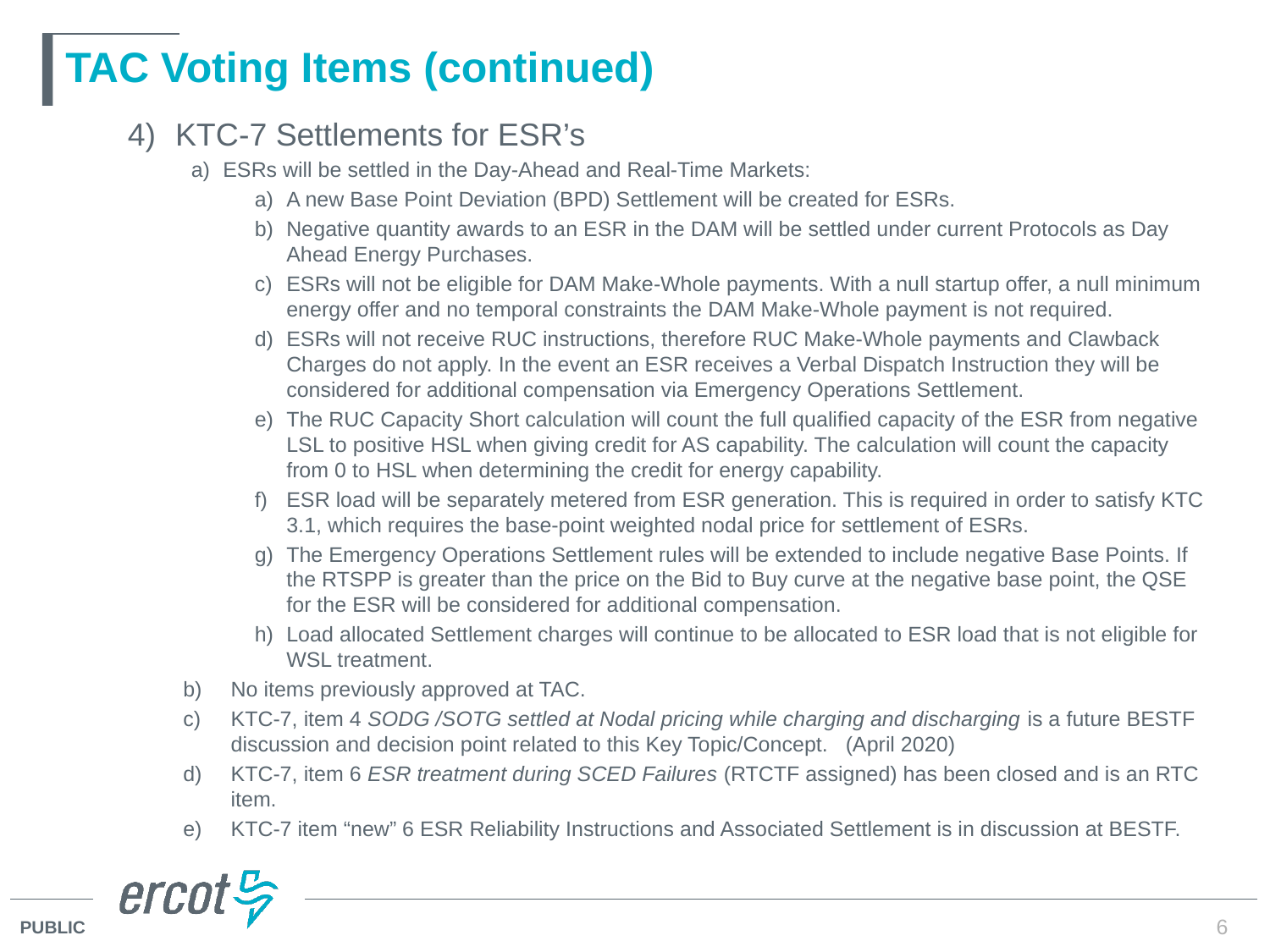

# TAC Voting Items (continued)
KTC-7 Settlements for ESR’s
ESRs will be settled in the Day-Ahead and Real-Time Markets:
A new Base Point Deviation (BPD) Settlement will be created for ESRs.
Negative quantity awards to an ESR in the DAM will be settled under current Protocols as Day Ahead Energy Purchases.
ESRs will not be eligible for DAM Make-Whole payments. With a null startup offer, a null minimum energy offer and no temporal constraints the DAM Make-Whole payment is not required.
ESRs will not receive RUC instructions, therefore RUC Make-Whole payments and Clawback Charges do not apply. In the event an ESR receives a Verbal Dispatch Instruction they will be considered for additional compensation via Emergency Operations Settlement.
The RUC Capacity Short calculation will count the full qualified capacity of the ESR from negative LSL to positive HSL when giving credit for AS capability. The calculation will count the capacity from 0 to HSL when determining the credit for energy capability.
ESR load will be separately metered from ESR generation. This is required in order to satisfy KTC 3.1, which requires the base-point weighted nodal price for settlement of ESRs.
The Emergency Operations Settlement rules will be extended to include negative Base Points. If the RTSPP is greater than the price on the Bid to Buy curve at the negative base point, the QSE for the ESR will be considered for additional compensation.
Load allocated Settlement charges will continue to be allocated to ESR load that is not eligible for WSL treatment.
No items previously approved at TAC.
KTC-7, item 4 SODG /SOTG settled at Nodal pricing while charging and discharging is a future BESTF discussion and decision point related to this Key Topic/Concept.   (April 2020)
KTC-7, item 6 ESR treatment during SCED Failures (RTCTF assigned) has been closed and is an RTC item.
KTC-7 item “new” 6 ESR Reliability Instructions and Associated Settlement is in discussion at BESTF.

6